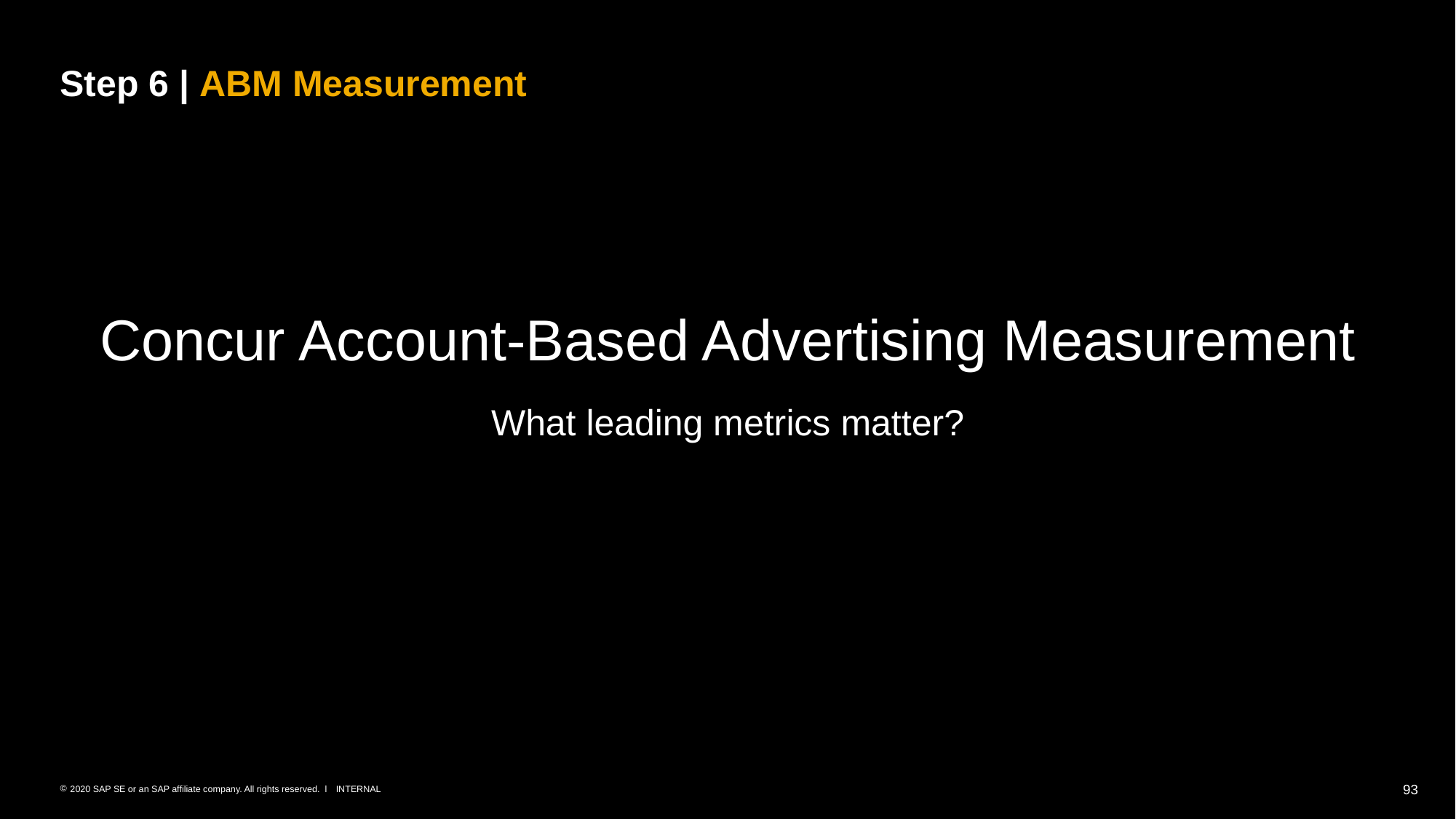

# Step 6 | ABM Measurement
Concur Account-Based Advertising Measurement
What leading metrics matter?